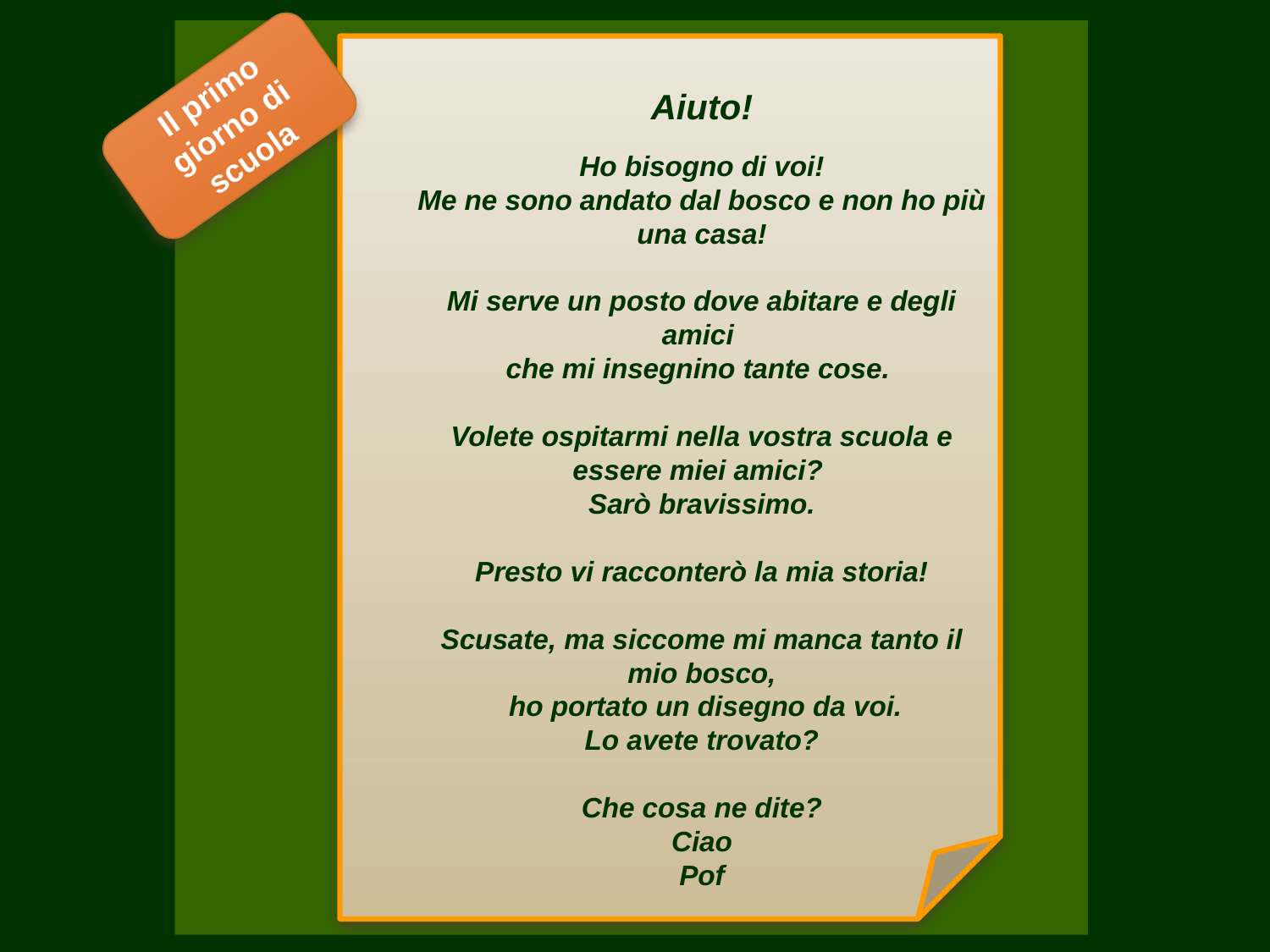

Aiuto!

Ho bisogno di voi!
Me ne sono andato dal bosco e non ho più una casa!

Mi serve un posto dove abitare e degli amici
che mi insegnino tante cose.

Volete ospitarmi nella vostra scuola e essere miei amici?
Sarò bravissimo.

Presto vi racconterò la mia storia!

Scusate, ma siccome mi manca tanto il mio bosco,
 ho portato un disegno da voi.
Lo avete trovato?

Che cosa ne dite?
Ciao
Pof

Il primo giorno di scuola